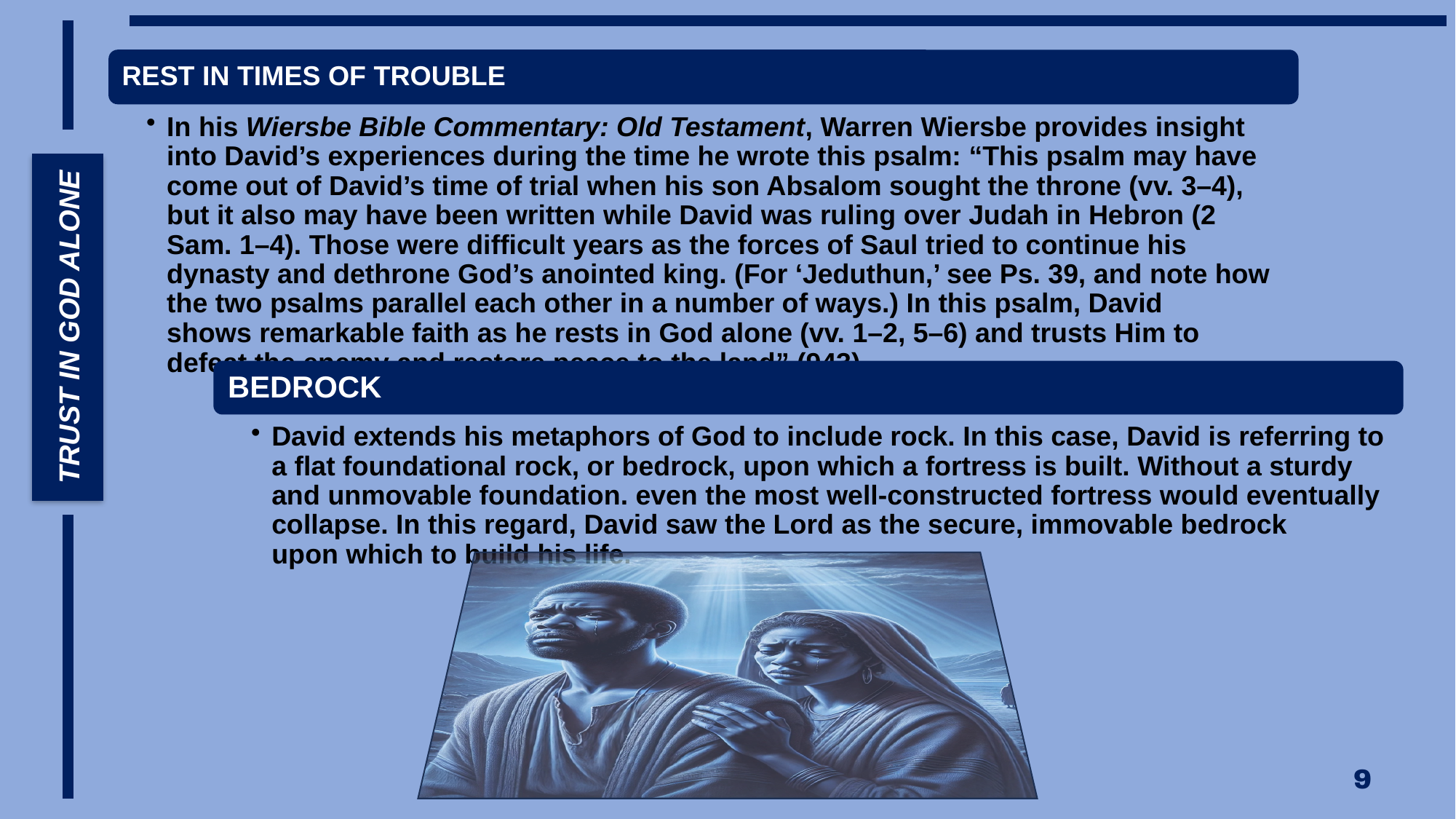

Rest in Times of Trouble
In his Wiersbe Bible Commentary: Old Testament, Warren Wiersbe provides insight into David’s experiences during the time he wrote this psalm: “This psalm may have come out of David’s time of trial when his son Absalom sought the throne (vv. 3–4), but it also may have been written while David was ruling over Judah in Hebron (2 Sam. 1–4). Those were difficult years as the forces of Saul tried to continue his dynasty and dethrone God’s anointed king. (For ‘Jeduthun,’ see Ps. 39, and note how the two psalms parallel each other in a number of ways.) In this psalm, David shows remarkable faith as he rests in God alone (vv. 1–2, 5–6) and trusts Him to defeat the enemy and restore peace to the land” (943).
Trust in God Alone
Bedrock
David extends his metaphors of God to include rock. In this case, David is referring to a flat foundational rock, or bedrock, upon which a fortress is built. Without a sturdy and unmovable foundation. even the most well-constructed fortress would eventually collapse. In this regard, David saw the Lord as the secure, immovable bedrock upon which to build his life.

9